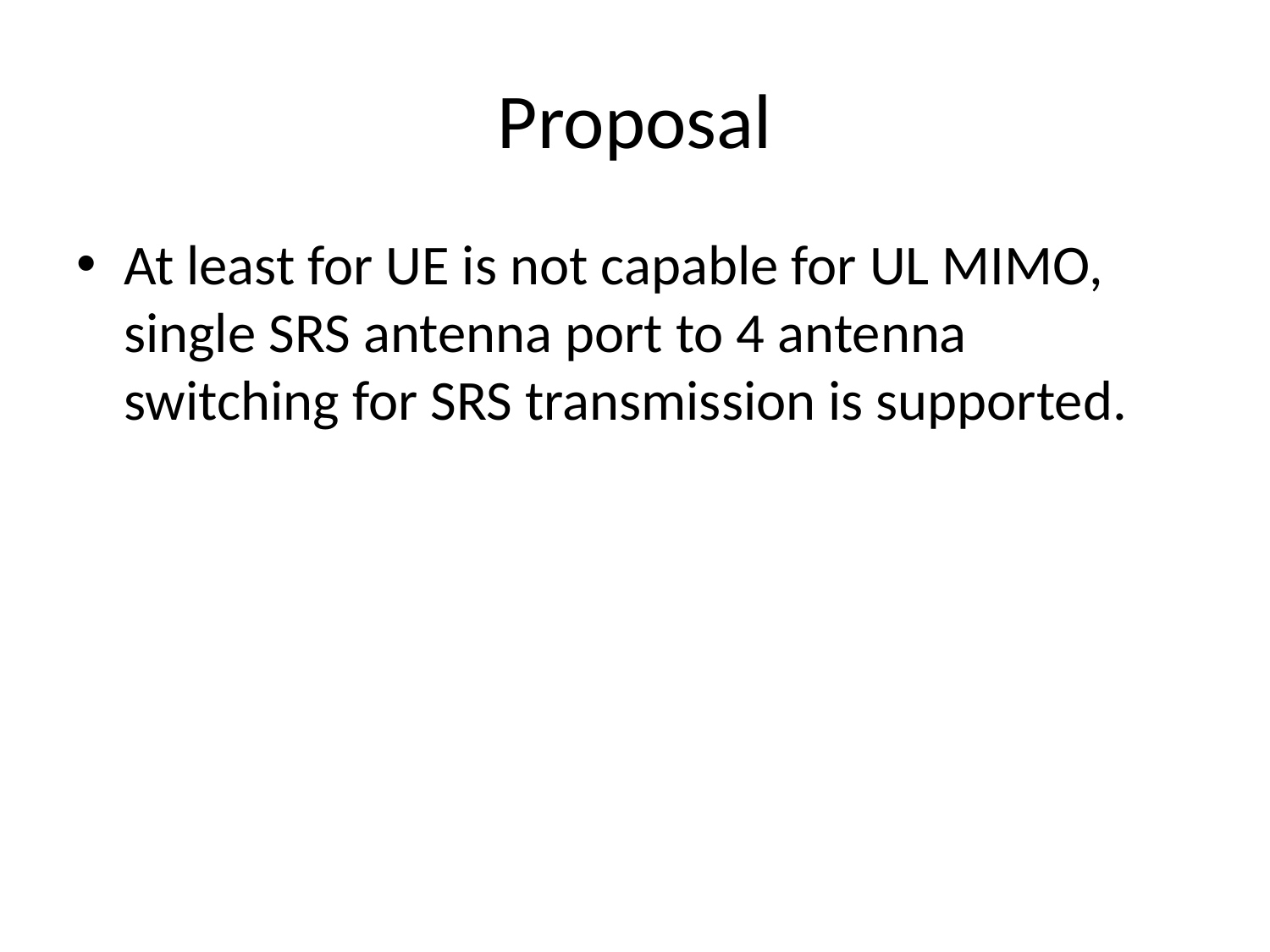

# Proposal
At least for UE is not capable for UL MIMO, single SRS antenna port to 4 antenna switching for SRS transmission is supported.